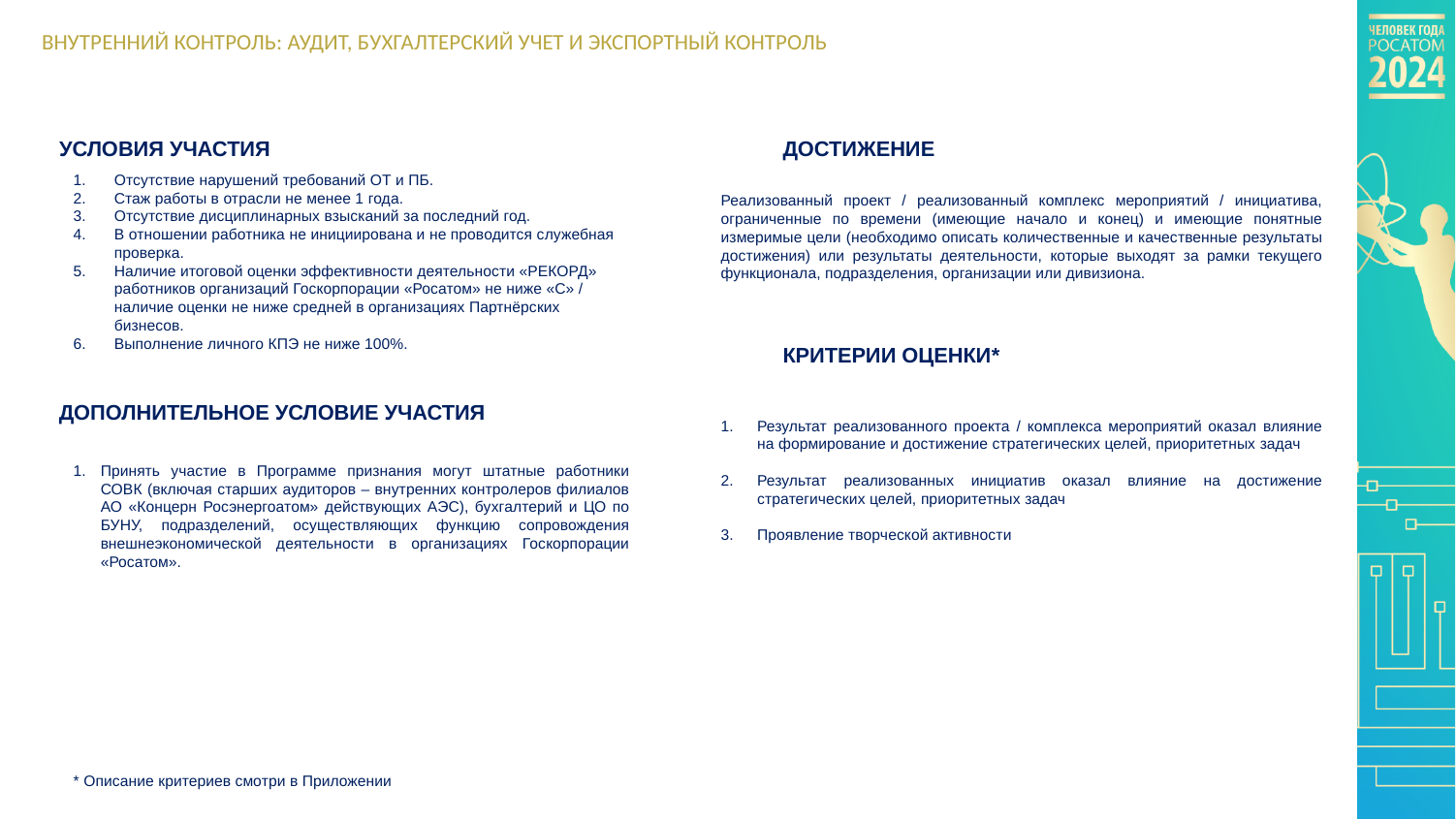

ВНУТРЕННИЙ КОНТРОЛЬ: АУДИТ, БУХГАЛТЕРСКИЙ УЧЕТ И ЭКСПОРТНЫЙ КОНТРОЛЬ
ДОСТИЖЕНИЕ
УСЛОВИЯ УЧАСТИЯ
Отсутствие нарушений требований ОТ и ПБ.
Стаж работы в отрасли не менее 1 года.
Отсутствие дисциплинарных взысканий за последний год.
В отношении работника не инициирована и не проводится служебная проверка.
Наличие итоговой оценки эффективности деятельности «РЕКОРД» работников организаций Госкорпорации «Росатом» не ниже «С» / наличие оценки не ниже средней в организациях Партнёрских бизнесов.
Выполнение личного КПЭ не ниже 100%.
Реализованный проект / реализованный комплекс мероприятий / инициатива, ограниченные по времени (имеющие начало и конец) и имеющие понятные измеримые цели (необходимо описать количественные и качественные результаты достижения) или результаты деятельности, которые выходят за рамки текущего функционала, подразделения, организации или дивизиона.
КРИТЕРИИ ОЦЕНКИ*
ДОПОЛНИТЕЛЬНОЕ УСЛОВИЕ УЧАСТИЯ
Результат реализованного проекта / комплекса мероприятий оказал влияние на формирование и достижение стратегических целей, приоритетных задач

Результат реализованных инициатив оказал влияние на достижение стратегических целей, приоритетных задач

Проявление творческой активности
Принять участие в Программе признания могут штатные работники СОВК (включая старших аудиторов – внутренних контролеров филиалов АО «Концерн Росэнергоатом» действующих АЭС), бухгалтерий и ЦО по БУНУ, подразделений, осуществляющих функцию сопровождения внешнеэкономической деятельности в организациях Госкорпорации «Росатом».
* Описание критериев смотри в Приложении